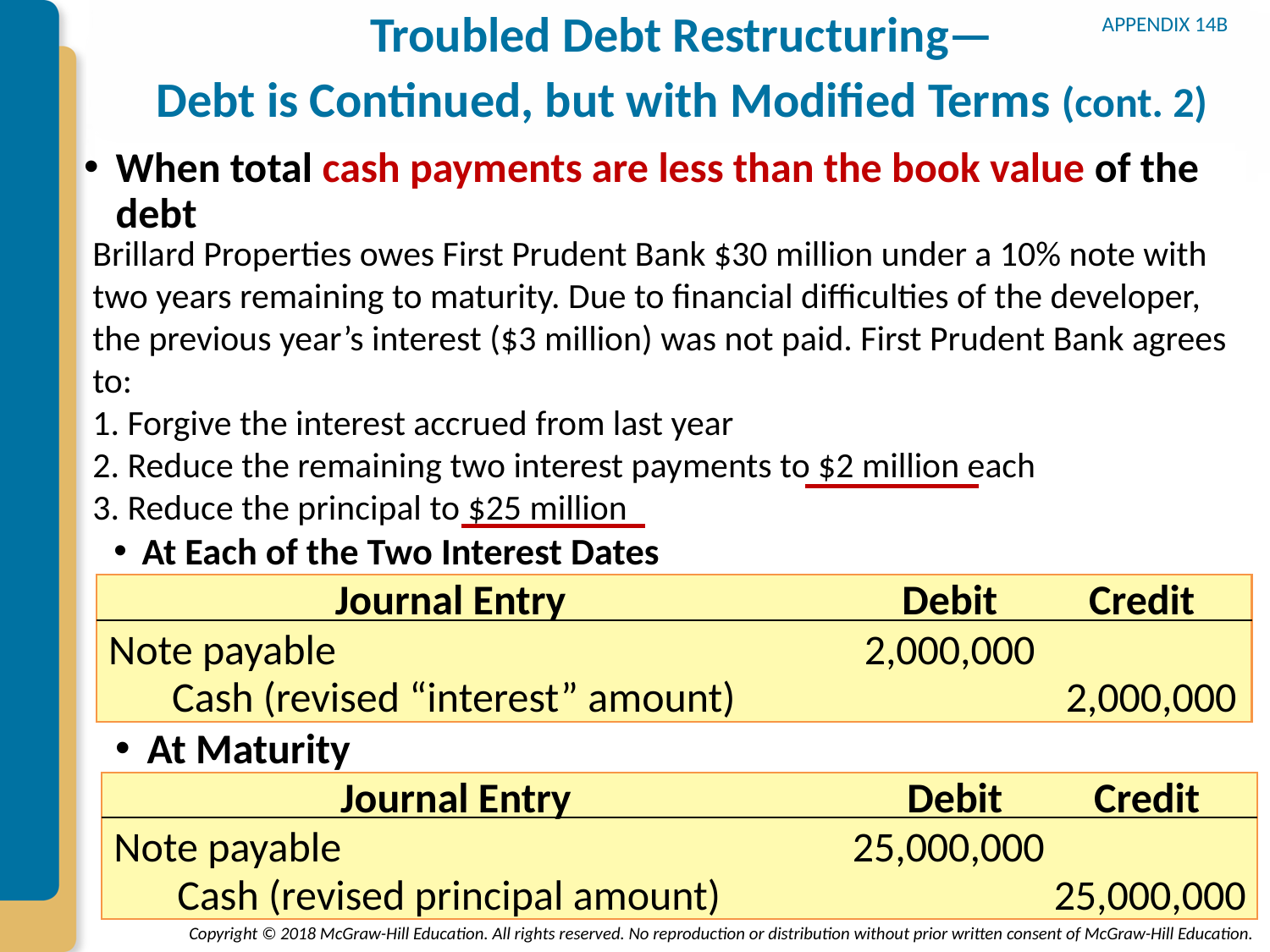

APPENDIX 14B
# Troubled Debt Restructuring— Debt is Continued, but with Modified Terms (cont. 2)
When total cash payments are less than the book value of the debt
Brillard Properties owes First Prudent Bank $30 million under a 10% note with two years remaining to maturity. Due to financial difficulties of the developer, the previous year’s interest ($3 million) was not paid. First Prudent Bank agrees to:
1. Forgive the interest accrued from last year
2. Reduce the remaining two interest payments to $2 million each
3. Reduce the principal to $25 million
At Each of the Two Interest Dates
Journal Entry
Debit
Credit

Note payable
2,000,000
Cash (revised “interest” amount)
2,000,000
At Maturity
Journal Entry
Debit
Credit

Note payable
25,000,000
Cash (revised principal amount)
25,000,000